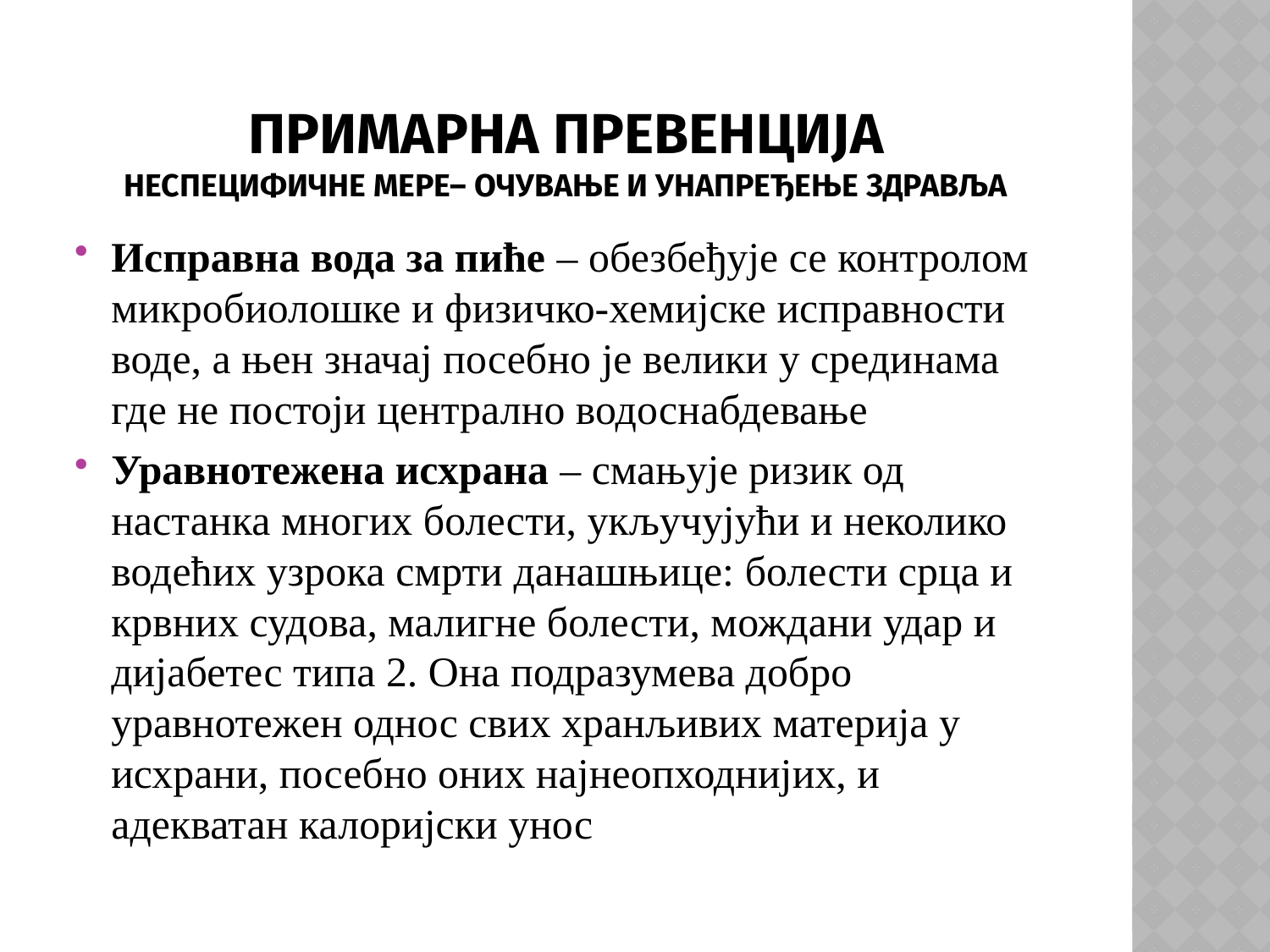

# Примарна превенција неспецифичне мере– очување и унапређење здравља
Исправна вода за пиће – обезбеђује се контролом микробиолошке и физичко-хемијске исправности воде, а њен значај посебно је велики у срединама где не постоји централно водоснабдевање
Уравнотежена исхрана – смањује ризик од настанка многих болести, укључујући и неколико водећих узрока смрти данашњице: болести срца и крвних судова, малигне болести, мождани удар и дијабетес типа 2. Она подразумева добро уравнотежен однос свих хранљивих материја у исхрани, посебно оних најнеопходнијих, и адекватан калоријски унос